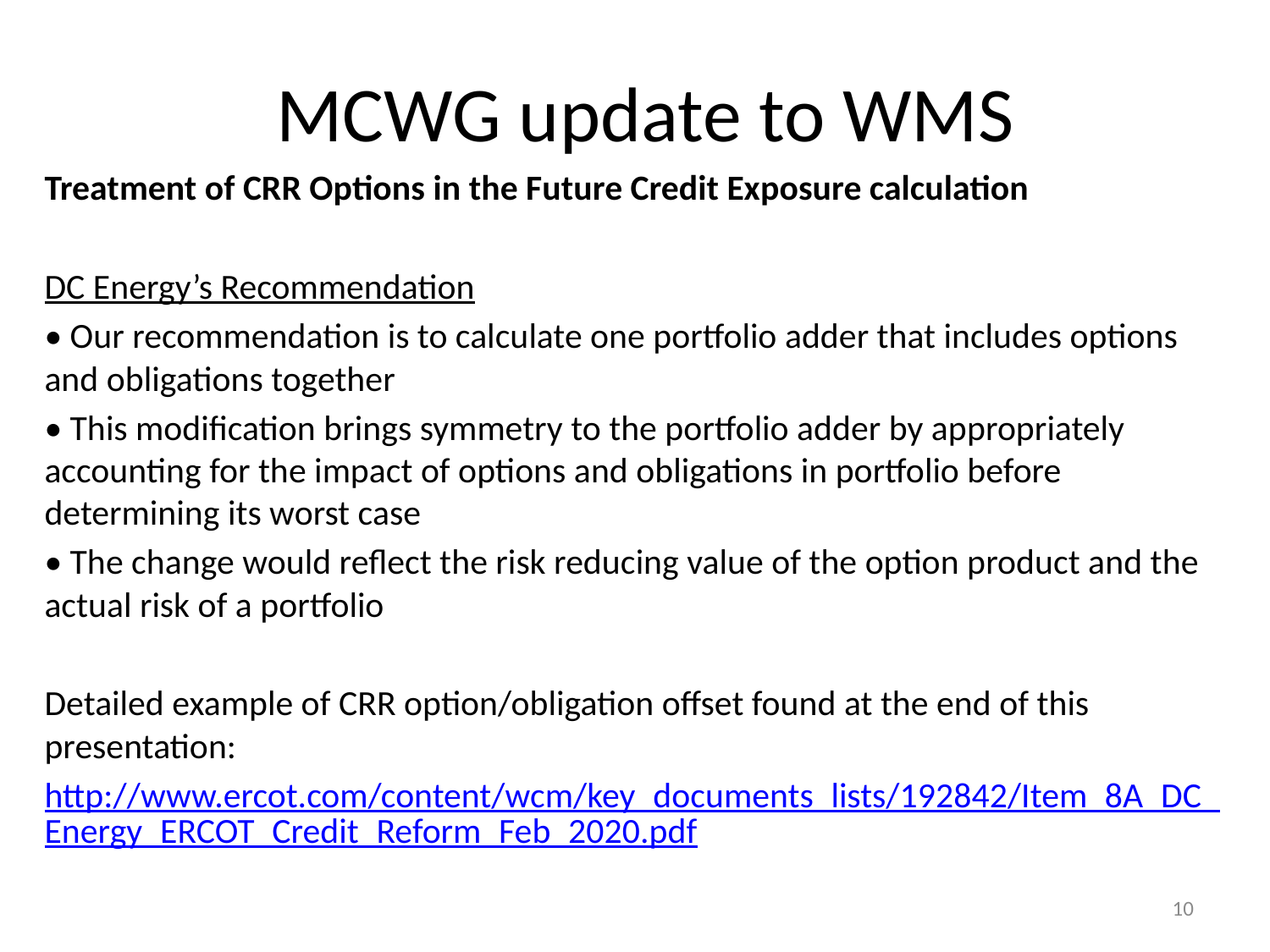

# MCWG update to WMS
Treatment of CRR Options in the Future Credit Exposure calculation

DC Energy’s Recommendation
• Our recommendation is to calculate one portfolio adder that includes options and obligations together
• This modification brings symmetry to the portfolio adder by appropriately accounting for the impact of options and obligations in portfolio before determining its worst case
• The change would reflect the risk reducing value of the option product and the actual risk of a portfolio

Detailed example of CRR option/obligation offset found at the end of this presentation:
http://www.ercot.com/content/wcm/key_documents_lists/192842/Item_8A_DC_Energy_ERCOT_Credit_Reform_Feb_2020.pdf
10